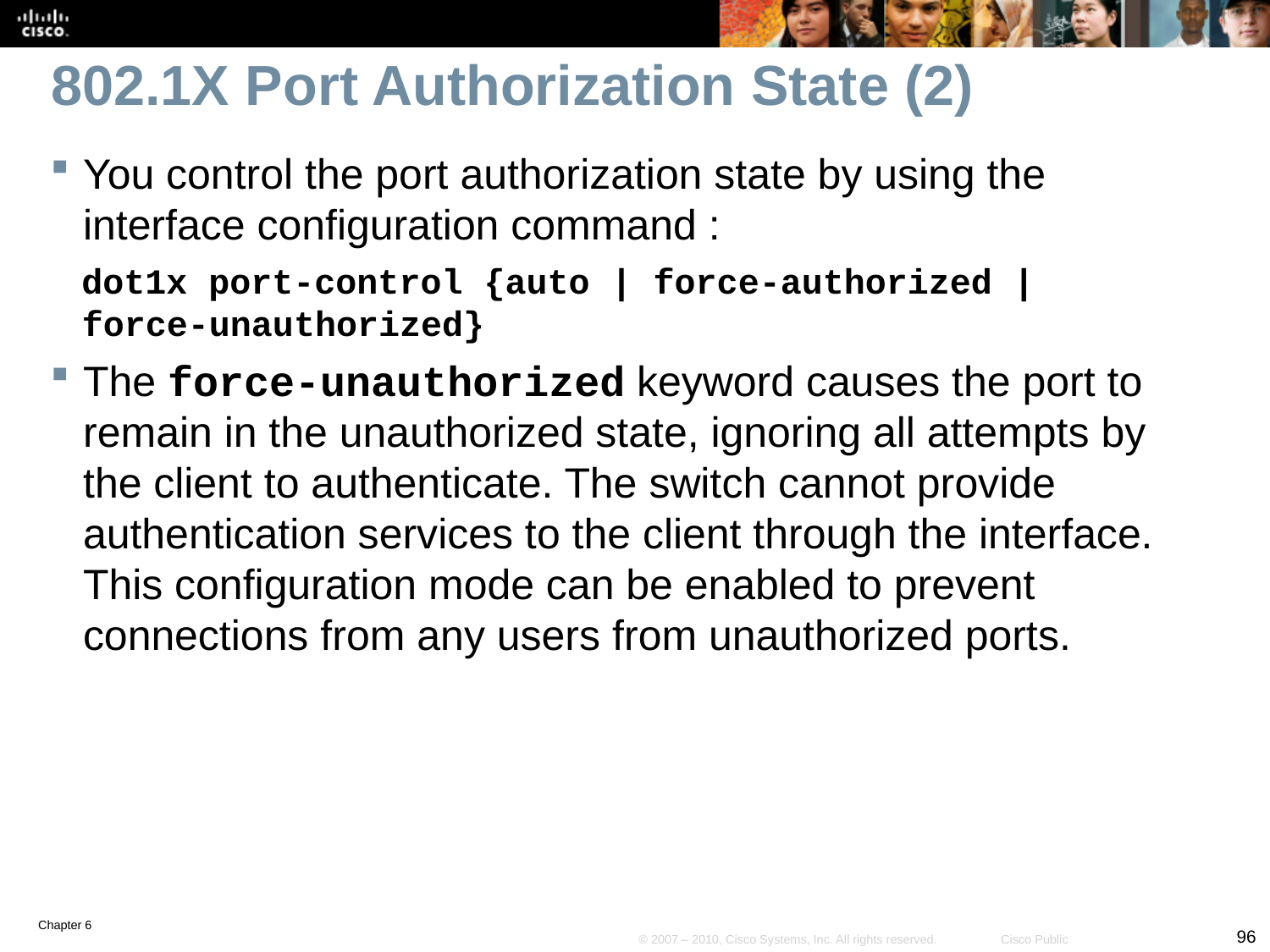

# 802.1X Port Authorization State (2)
You control the port authorization state by using the interface configuration command :
dot1x port-control {auto | force-authorized |   force-unauthorized}
The force-unauthorized keyword causes the port to remain in the unauthorized state, ignoring all attempts by the client to authenticate. The switch cannot provide authentication services to the client through the interface. This configuration mode can be enabled to prevent connections from any users from unauthorized ports.